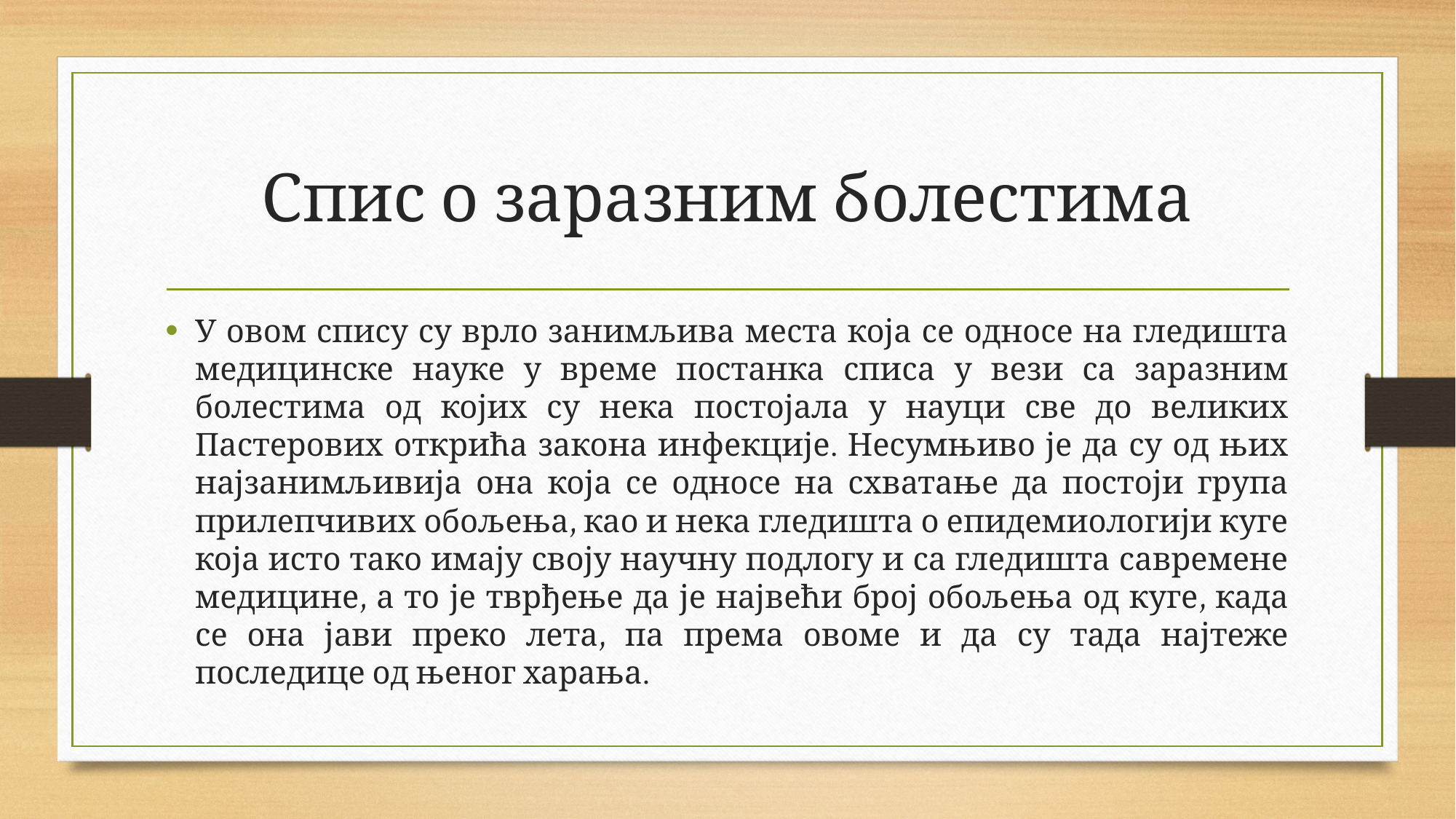

# Спис о заразним болестима
У овом спису су врло занимљива места која се односе на гледишта медицинске науке у време постанка списа у вези са заразним болестима од којих су нека постојала у науци све до великих Пастерових открића закона инфекције. Несумњиво је да су од њих најзанимљивија она која се односе на схватање да постоји група прилепчивих обољења, као и нека гледишта о епидемиологији куге која исто тако имају своју научну подлогу и са гледишта савремене медицине, а то је тврђење да је највећи број обољења од куге, када се она јави преко лета, па према овоме и да су тада најтеже последице од њеног харања.